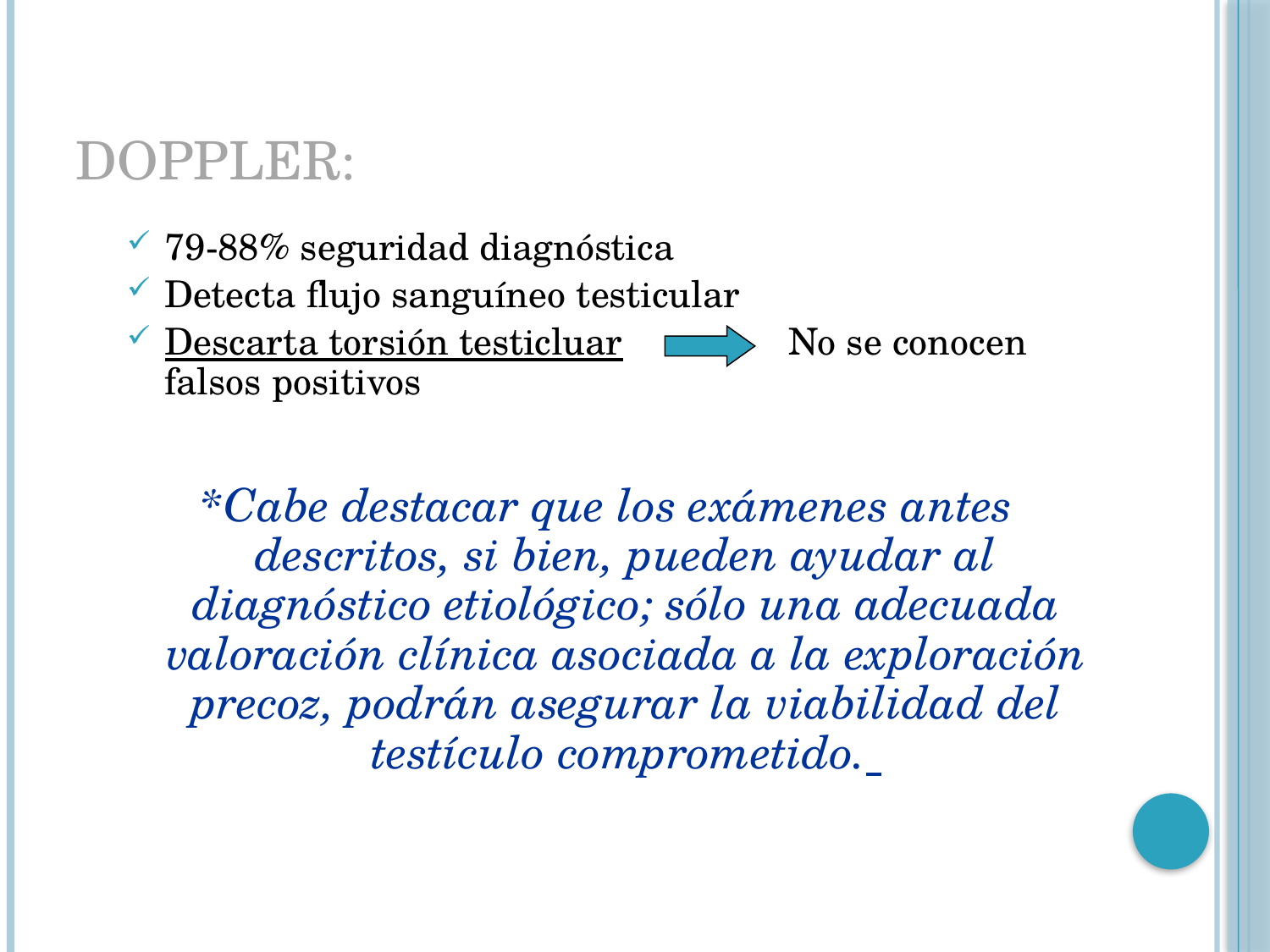

# Doppler:
79-88% seguridad diagnóstica
Detecta flujo sanguíneo testicular
Descarta torsión testicluar                No se conocen falsos positivos

*Cabe destacar que los exámenes antes descritos, si bien, pueden ayudar al diagnóstico etiológico; sólo una adecuada valoración clínica asociada a la exploración precoz, podrán asegurar la viabilidad del testículo comprometido.